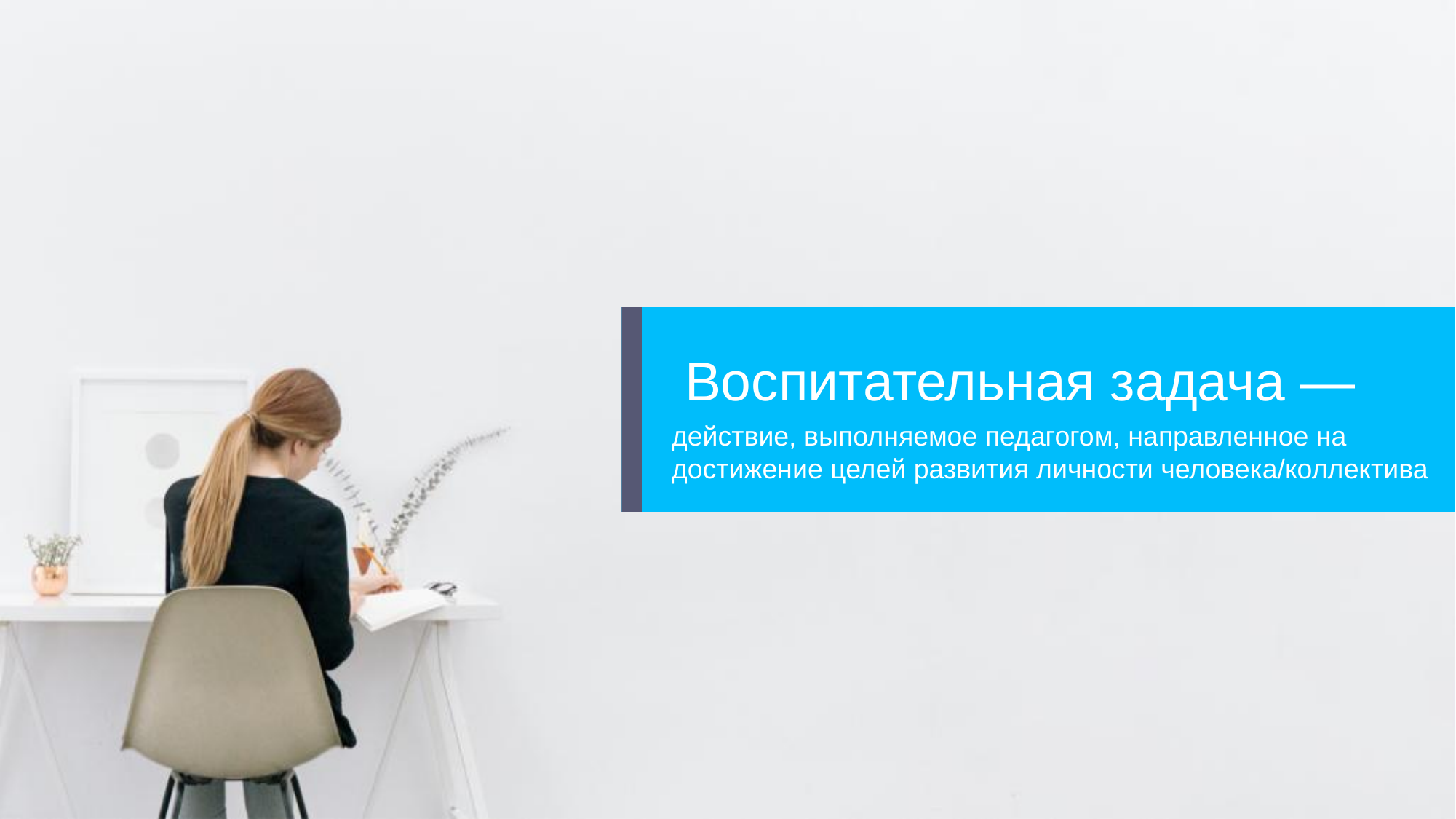

Воспитательная задача —
действие, выполняемое педагогом, направленное на достижение целей развития личности человека/коллектива